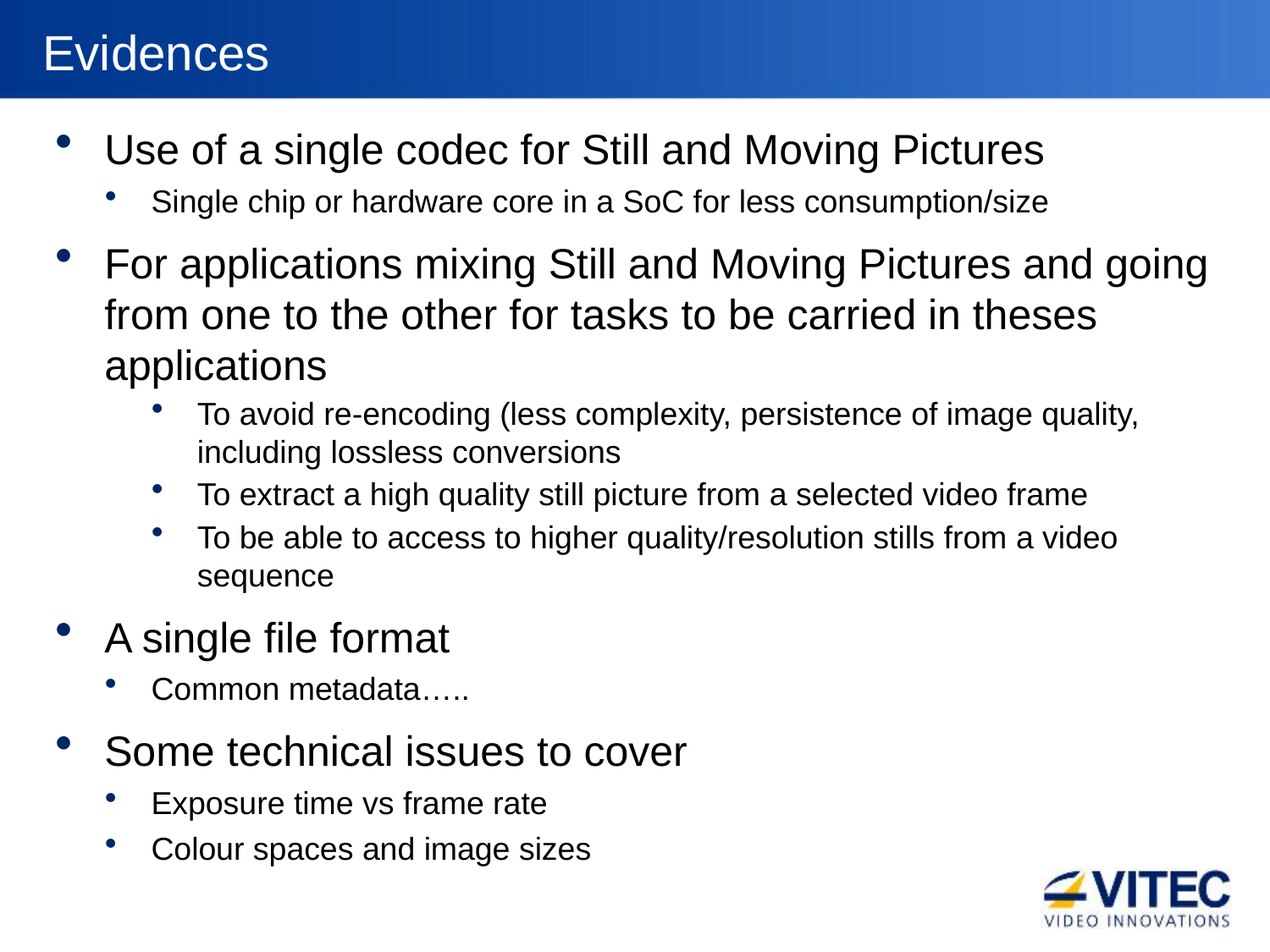

# Evidences
Use of a single codec for Still and Moving Pictures
Single chip or hardware core in a SoC for less consumption/size
For applications mixing Still and Moving Pictures and going from one to the other for tasks to be carried in theses applications
To avoid re-encoding (less complexity, persistence of image quality, including lossless conversions
To extract a high quality still picture from a selected video frame
To be able to access to higher quality/resolution stills from a video sequence
A single file format
Common metadata…..
Some technical issues to cover
Exposure time vs frame rate
Colour spaces and image sizes